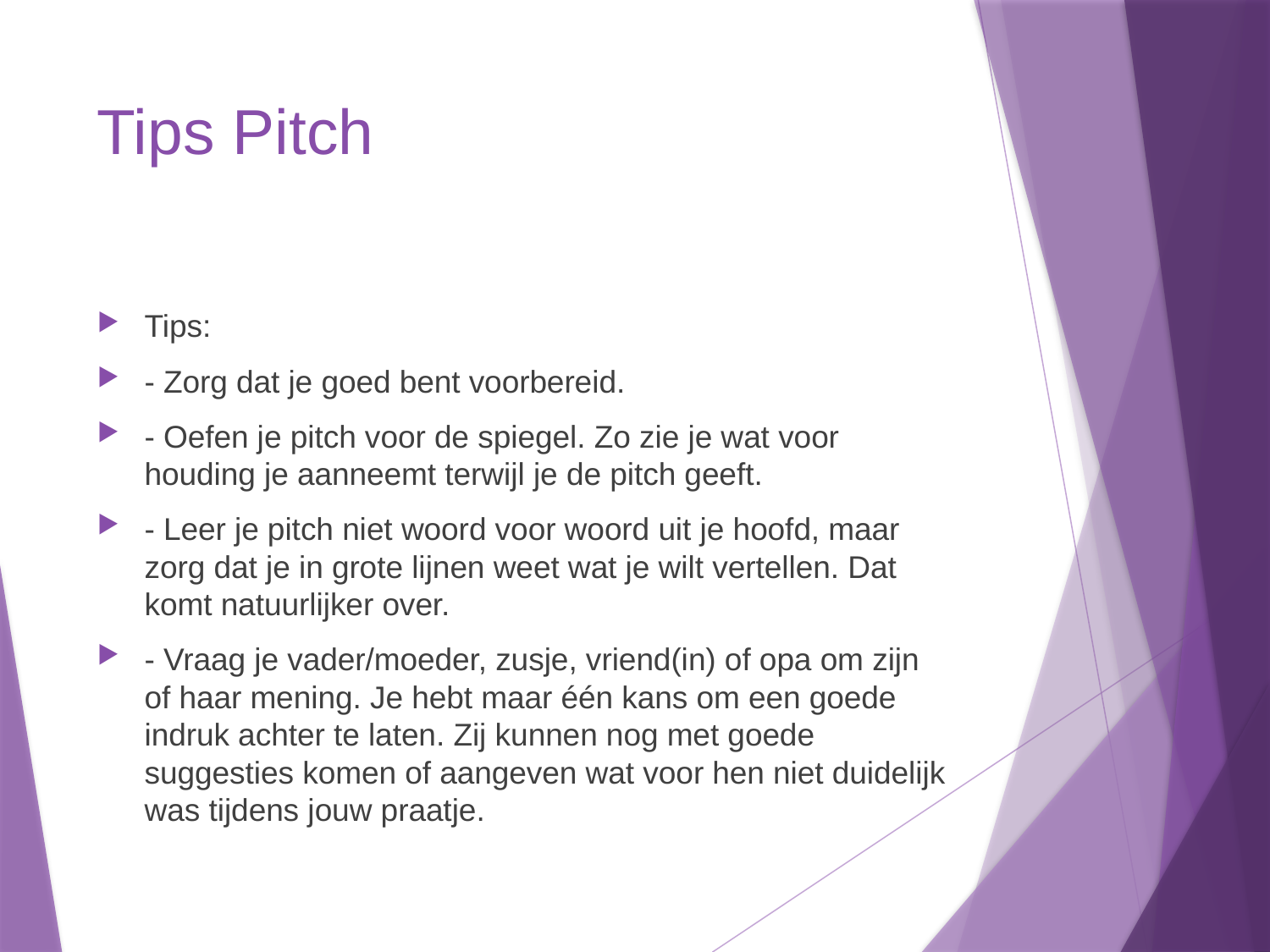

# Tips Pitch
Tips:
- Zorg dat je goed bent voorbereid.
- Oefen je pitch voor de spiegel. Zo zie je wat voor houding je aanneemt terwijl je de pitch geeft.
- Leer je pitch niet woord voor woord uit je hoofd, maar zorg dat je in grote lijnen weet wat je wilt vertellen. Dat komt natuurlijker over.
- Vraag je vader/moeder, zusje, vriend(in) of opa om zijn of haar mening. Je hebt maar één kans om een goede indruk achter te laten. Zij kunnen nog met goede suggesties komen of aangeven wat voor hen niet duidelijk was tijdens jouw praatje.